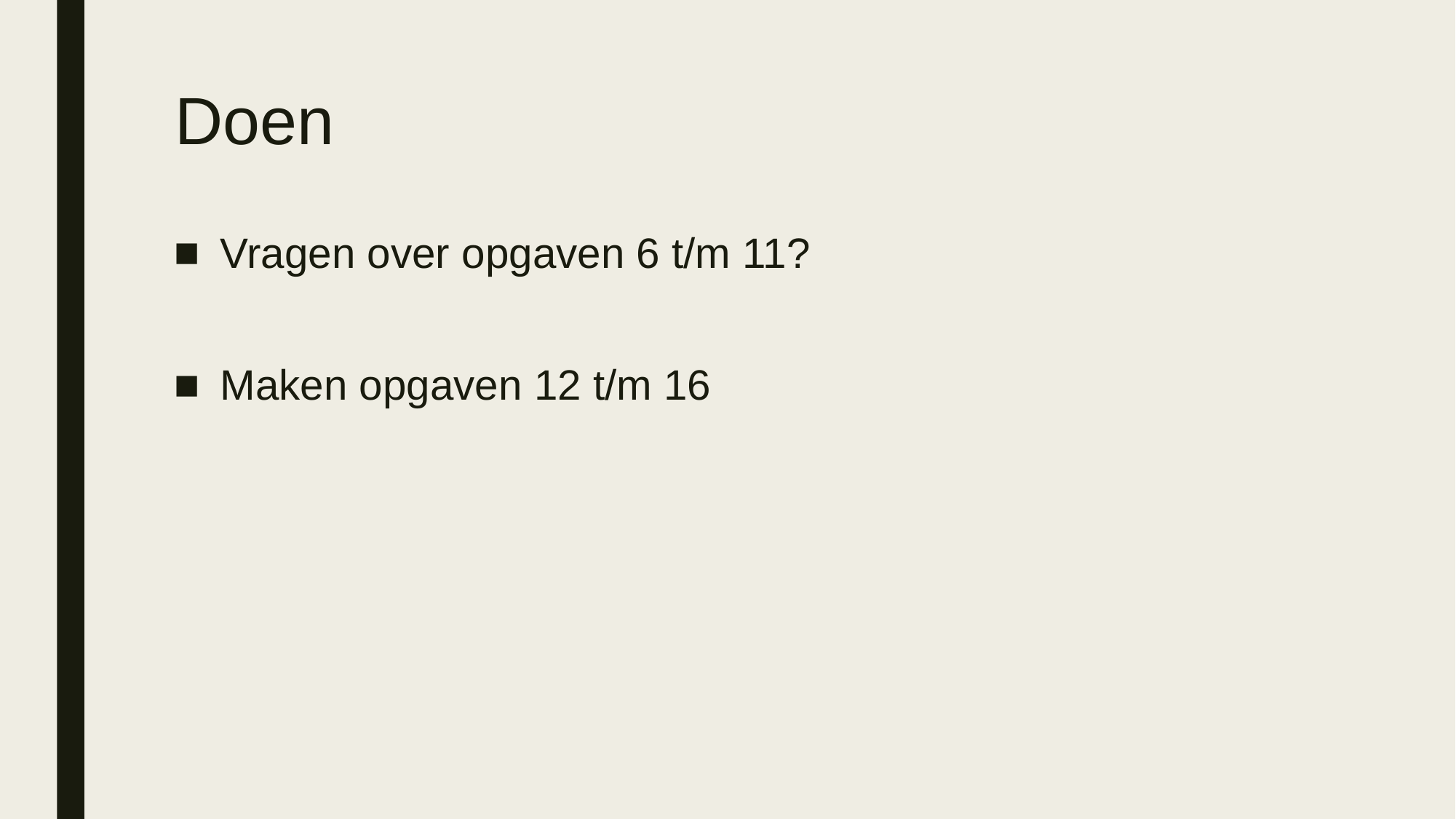

# Doen
Vragen over opgaven 6 t/m 11?

Maken opgaven 12 t/m 16